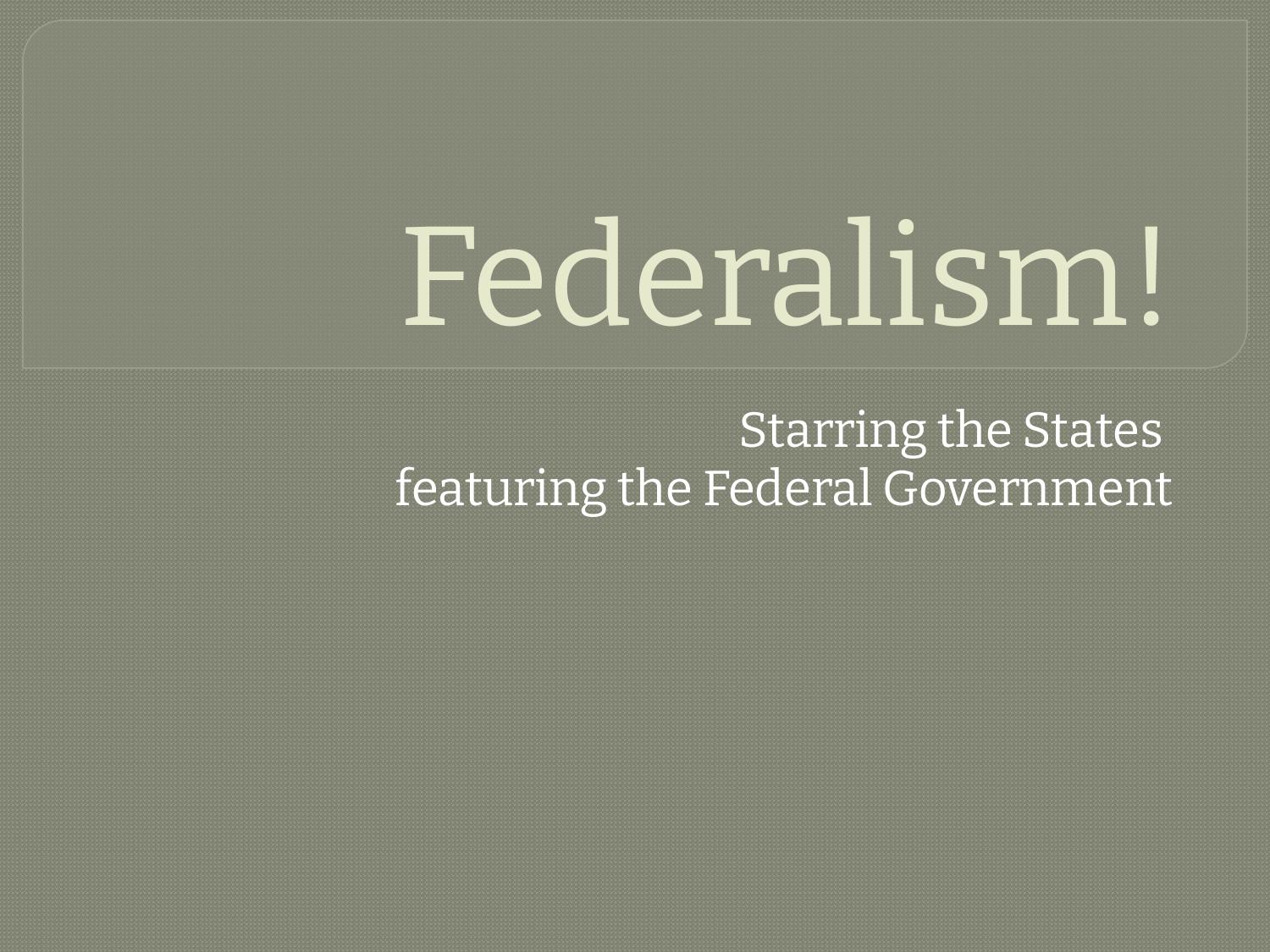

# Federalism!
Starring the States
featuring the Federal Government